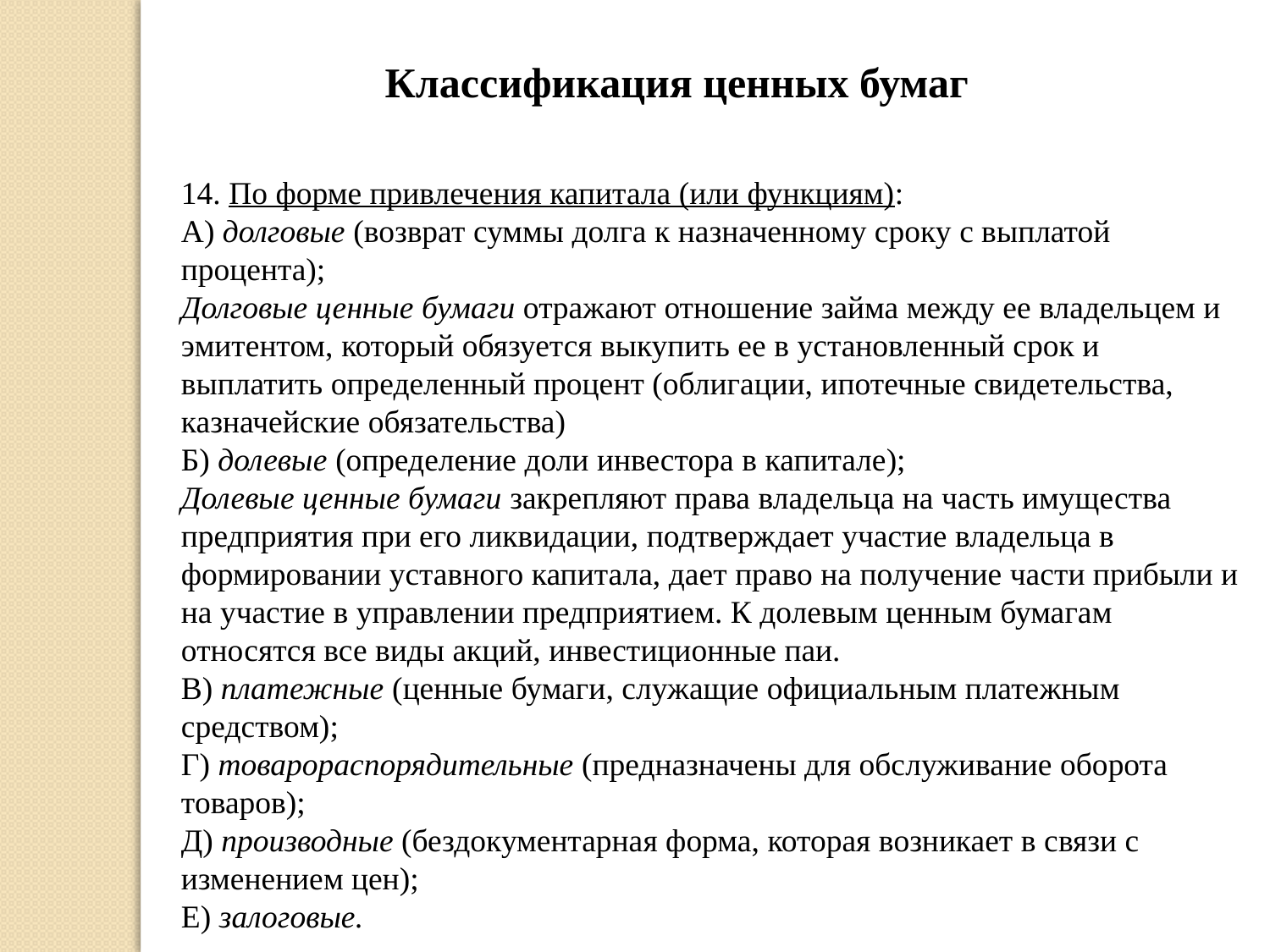

Классификация ценных бумаг
14. По форме привлечения капитала (или функциям):
А) долговые (возврат суммы долга к назначенному сроку с выплатой процента);
Долговые ценные бумаги отражают отношение займа между ее владельцем и эмитентом, который обязуется выкупить ее в установленный срок и выплатить определенный процент (облигации, ипотечные свидетельства, казначейские обязательства)
Б) долевые (определение доли инвестора в капитале);
Долевые ценные бумаги закрепляют права владельца на часть имущества предприятия при его ликвидации, подтверждает участие владельца в формировании уставного капитала, дает право на получение части прибыли и на участие в управлении предприятием. К долевым ценным бумагам относятся все виды акций, инвестиционные паи.
В) платежные (ценные бумаги, служащие официальным платежным средством);
Г) товарораспорядительные (предназначены для обслуживание оборота товаров);
Д) производные (бездокументарная форма, которая возникает в связи с изменением цен);
Е) залоговые.